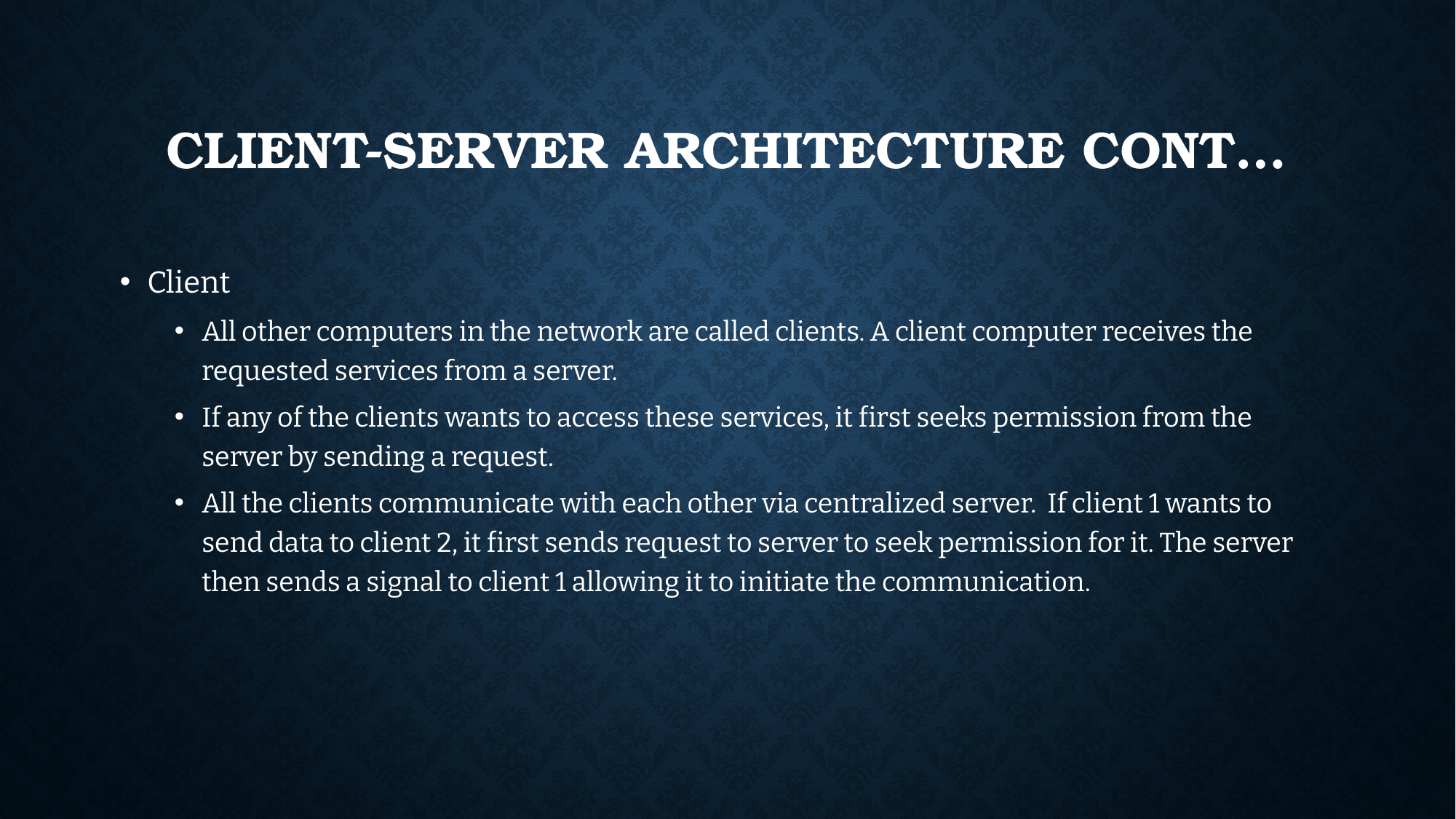

# Client-server architecture cont…
Client
All other computers in the network are called clients. A client computer receives the requested services from a server.
If any of the clients wants to access these services, it first seeks permission from the server by sending a request.
All the clients communicate with each other via centralized server.  If client 1 wants to send data to client 2, it first sends request to server to seek permission for it. The server then sends a signal to client 1 allowing it to initiate the communication.